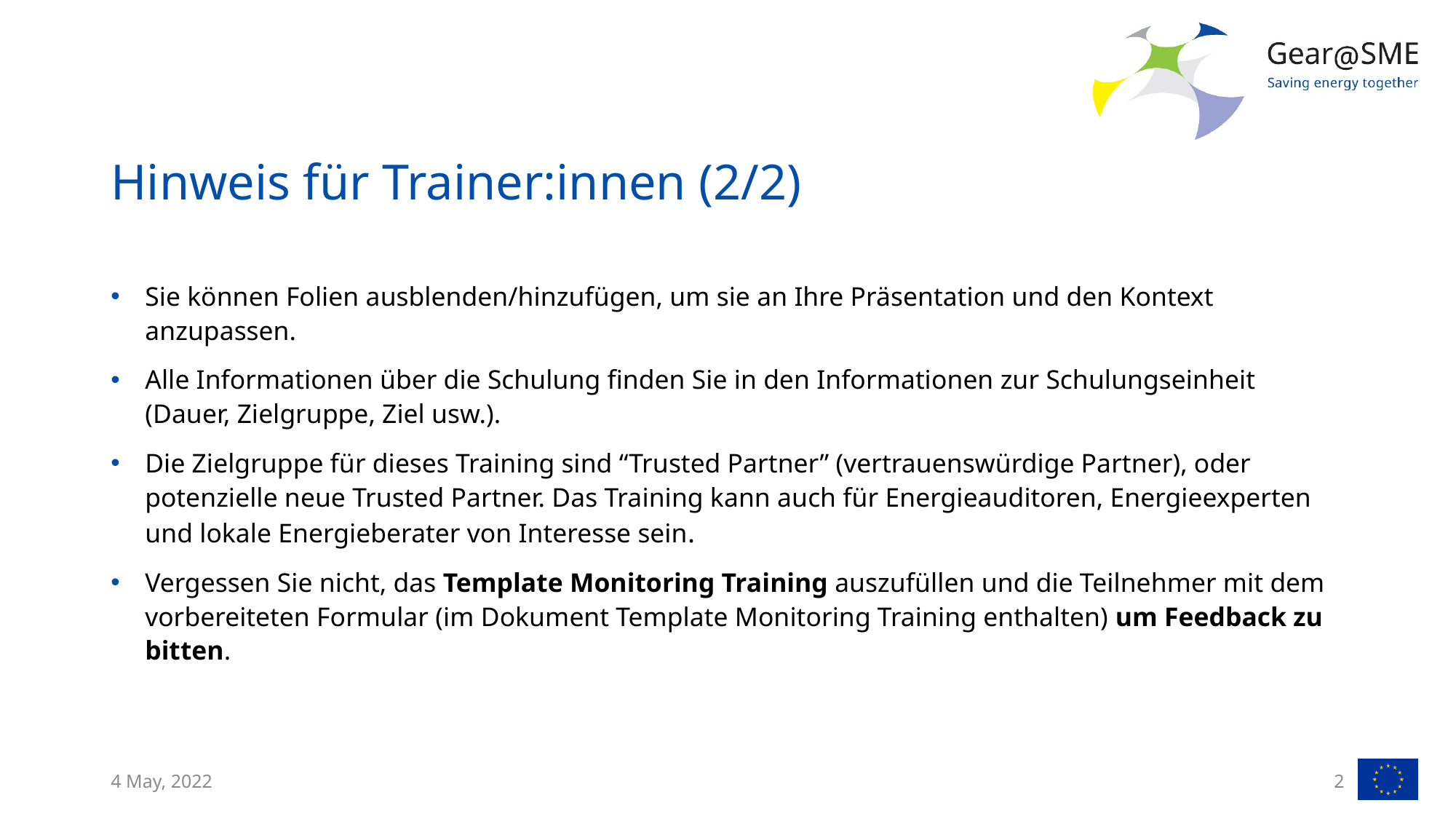

# Hinweis für Trainer:innen (2/2)

Sie können Folien ausblenden/hinzufügen, um sie an Ihre Präsentation und den Kontext anzupassen.
Alle Informationen über die Schulung finden Sie in den Informationen zur Schulungseinheit (Dauer, Zielgruppe, Ziel usw.).
Die Zielgruppe für dieses Training sind “Trusted Partner” (vertrauenswürdige Partner), oder potenzielle neue Trusted Partner. Das Training kann auch für Energieauditoren, Energieexperten und lokale Energieberater von Interesse sein.
Vergessen Sie nicht, das Template Monitoring Training auszufüllen und die Teilnehmer mit dem vorbereiteten Formular (im Dokument Template Monitoring Training enthalten) um Feedback zu bitten.
4 May, 2022
2